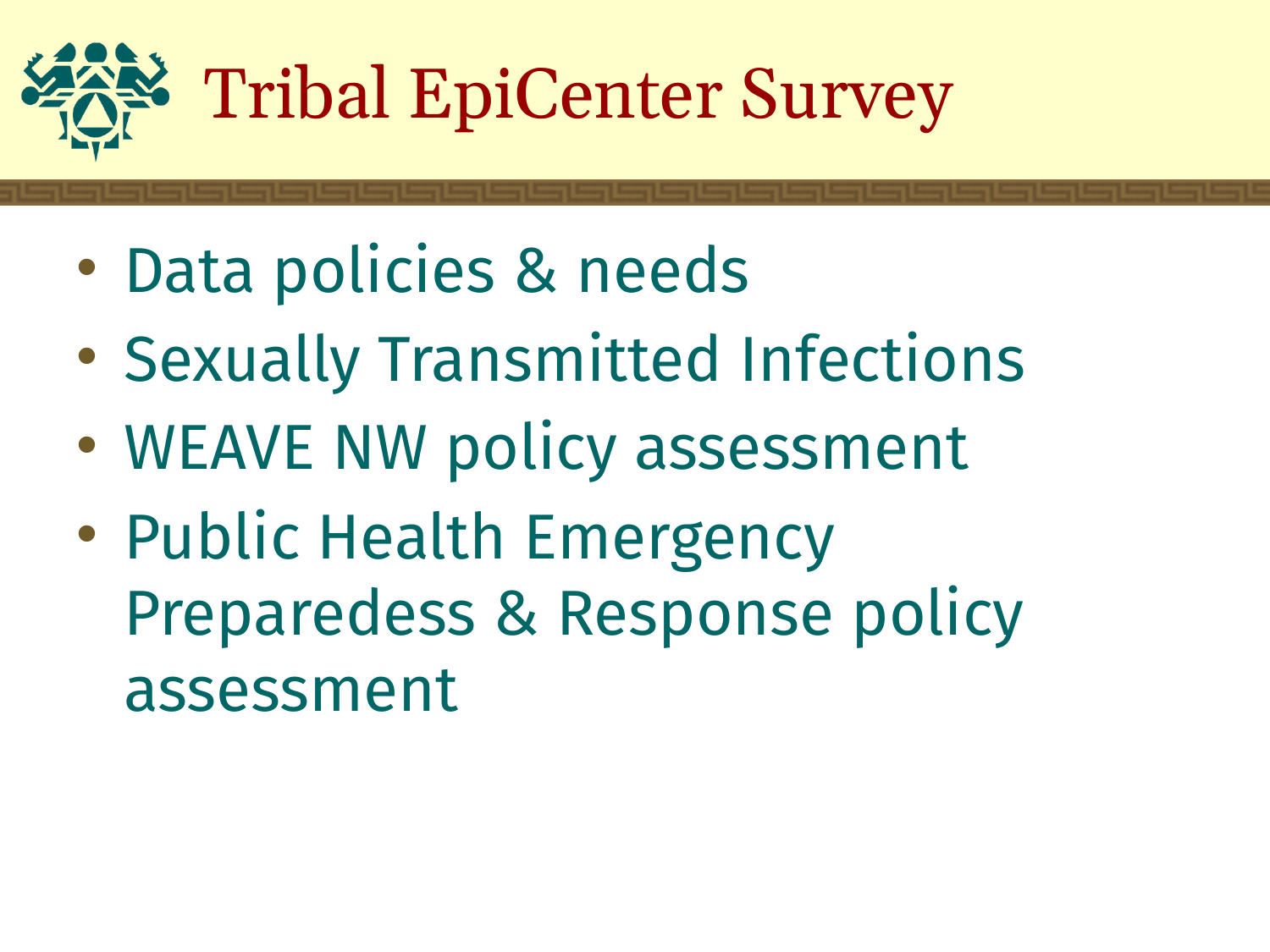

# Tribal EpiCenter Survey
Data policies & needs
Sexually Transmitted Infections
WEAVE NW policy assessment
Public Health Emergency Preparedess & Response policy assessment